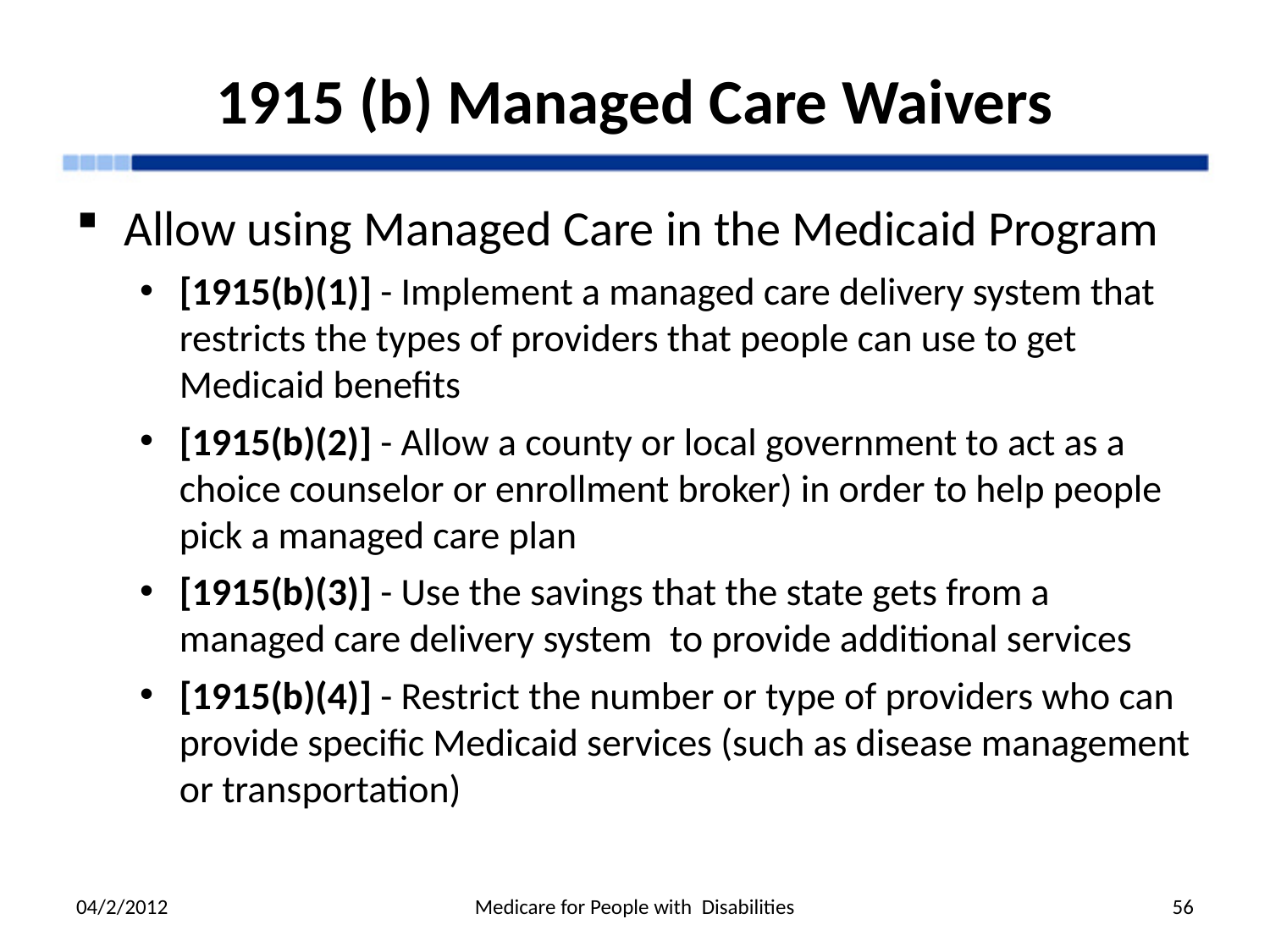

# 1915 (b) Managed Care Waivers
Allow using Managed Care in the Medicaid Program
[1915(b)(1)] - Implement a managed care delivery system that restricts the types of providers that people can use to get Medicaid benefits
[1915(b)(2)] - Allow a county or local government to act as a choice counselor or enrollment broker) in order to help people pick a managed care plan
[1915(b)(3)] - Use the savings that the state gets from a managed care delivery system  to provide additional services
[1915(b)(4)] - Restrict the number or type of providers who can provide specific Medicaid services (such as disease management or transportation)

04/2/2012
Medicare for People with  Disabilities
56